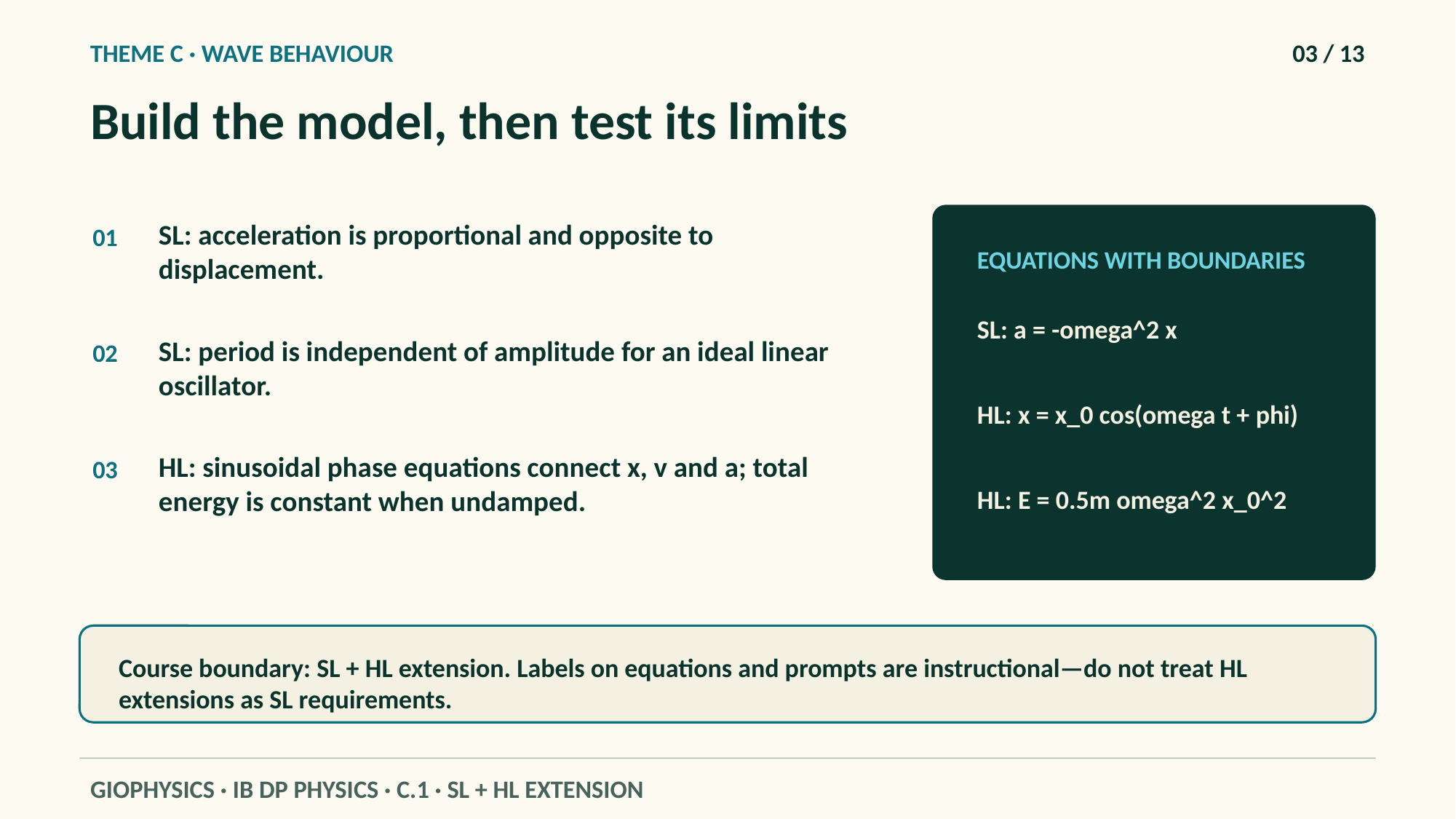

THEME C · WAVE BEHAVIOUR
03 / 13
Build the model, then test its limits

SL: acceleration is proportional and opposite to displacement.
01
EQUATIONS WITH BOUNDARIES
SL: a = -omega^2 x
SL: period is independent of amplitude for an ideal linear oscillator.
02
HL: x = x_0 cos(omega t + phi)
HL: sinusoidal phase equations connect x, v and a; total energy is constant when undamped.
03
HL: E = 0.5m omega^2 x_0^2

Course boundary: SL + HL extension. Labels on equations and prompts are instructional—do not treat HL extensions as SL requirements.

GIOPHYSICS · IB DP PHYSICS · C.1 · SL + HL EXTENSION